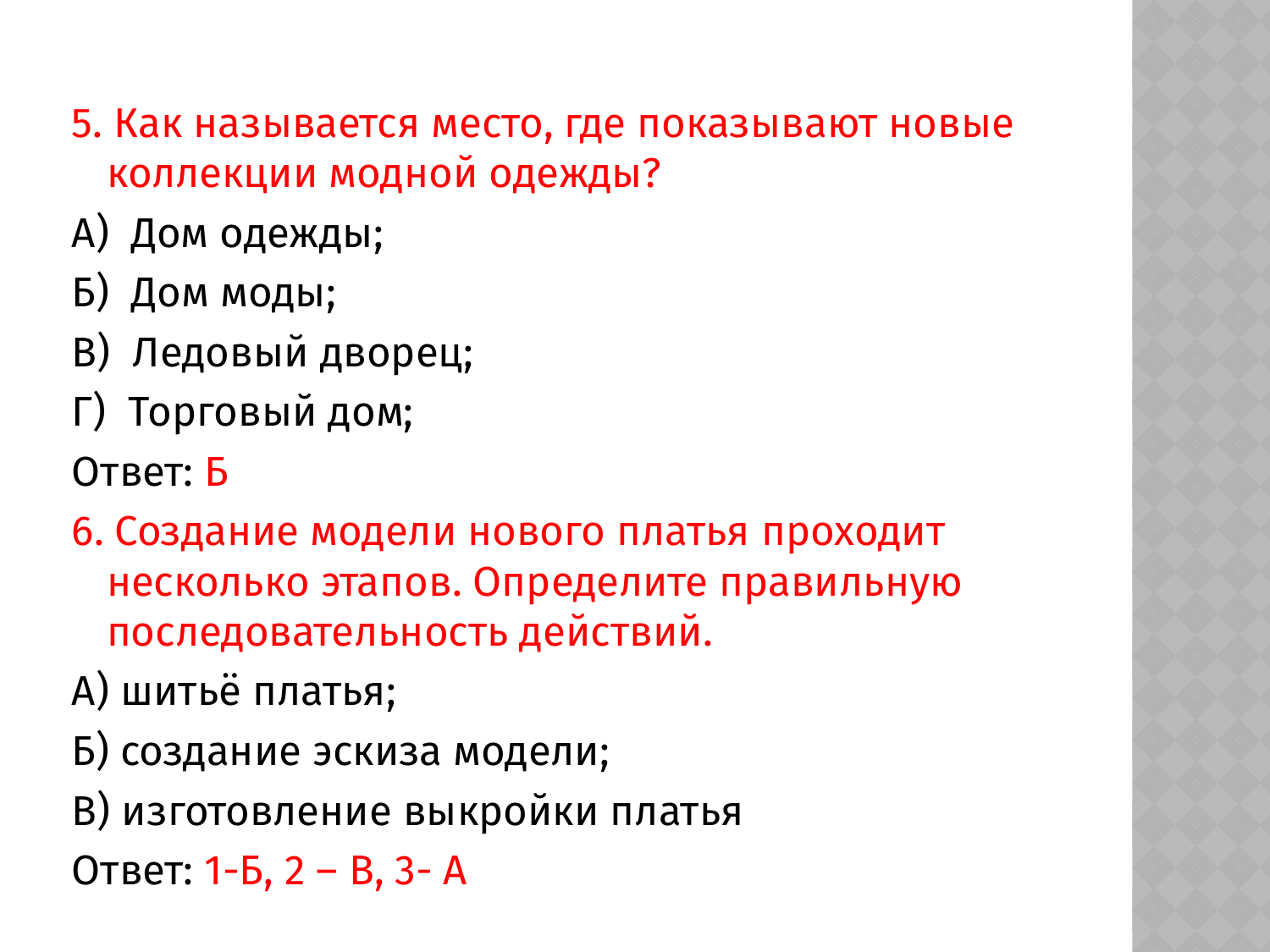

#
5. Как называется место, где показывают новые коллекции модной одежды?
А)  Дом одежды;
Б)  Дом моды;
В)  Ледовый дворец;
Г)  Торговый дом;
Ответ: Б
6. Создание модели нового платья проходит несколько этапов. Определите правильную последовательность действий.
А) шитьё платья;
Б) создание эскиза модели;
В) изготовление выкройки платья
Ответ: 1-Б, 2 – В, 3- А